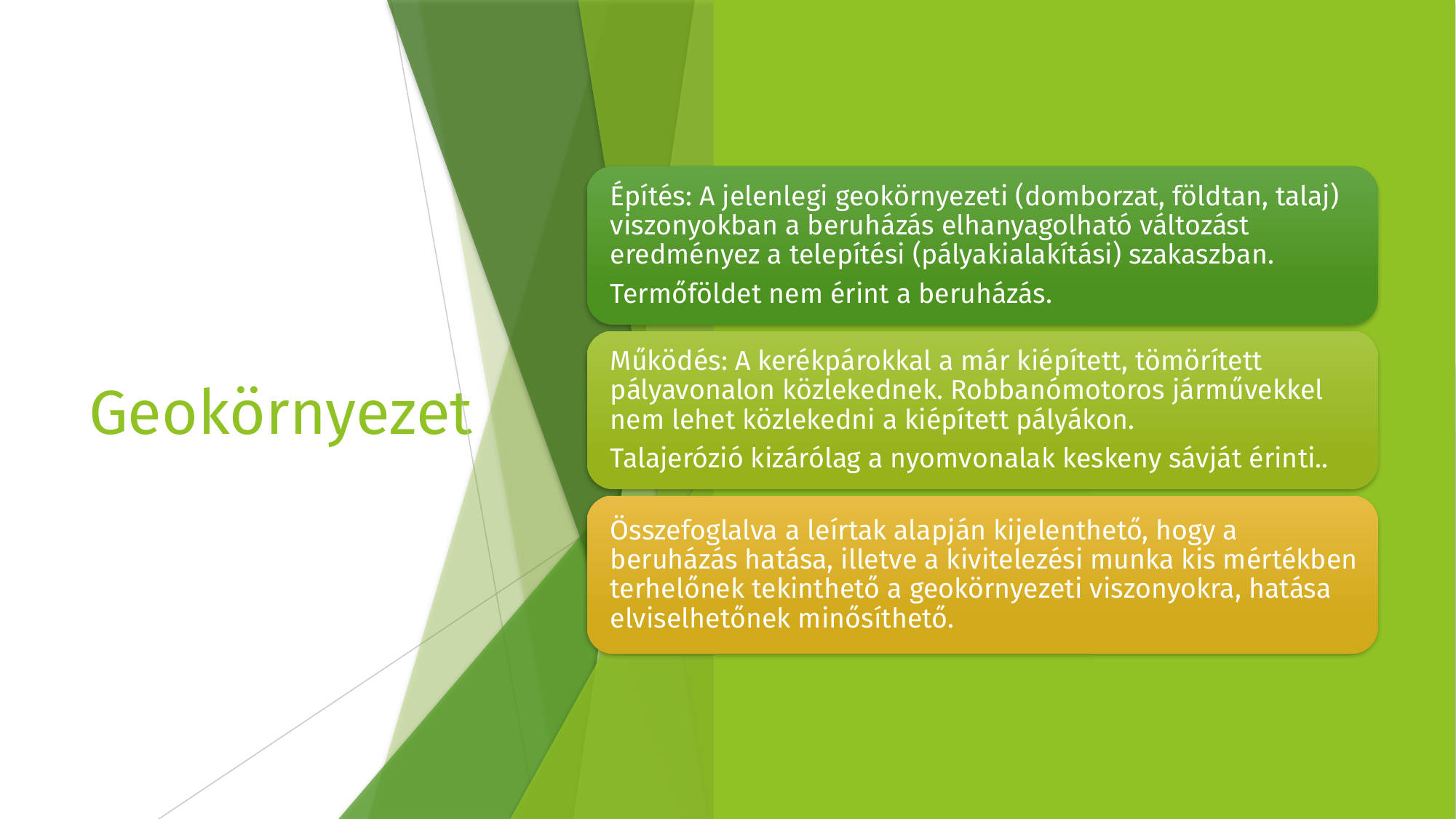

Építés: A jelenlegi geokörnyezeti (domborzat, földtan, talaj) viszonyokban a beruházás elhanyagolható változást eredményez a telepítési (pályakialakítási) szakaszban.
Termőföldet nem érint a beruházás.
Működés: A kerékpárokkal a már kiépített, tömörített pályavonalon közlekednek. Robbanómotoros járművekkel nem lehet közlekedni a kiépített pályákon.
Talajerózió kizárólag a nyomvonalak keskeny sávját érinti..
Összefoglalva a leírtak alapján kijelenthető, hogy a beruházás hatása, illetve a kivitelezési munka kis mértékben terhelőnek tekinthető a geokörnyezeti viszonyokra, hatása elviselhetőnek minősíthető.
# Geokörnyezet